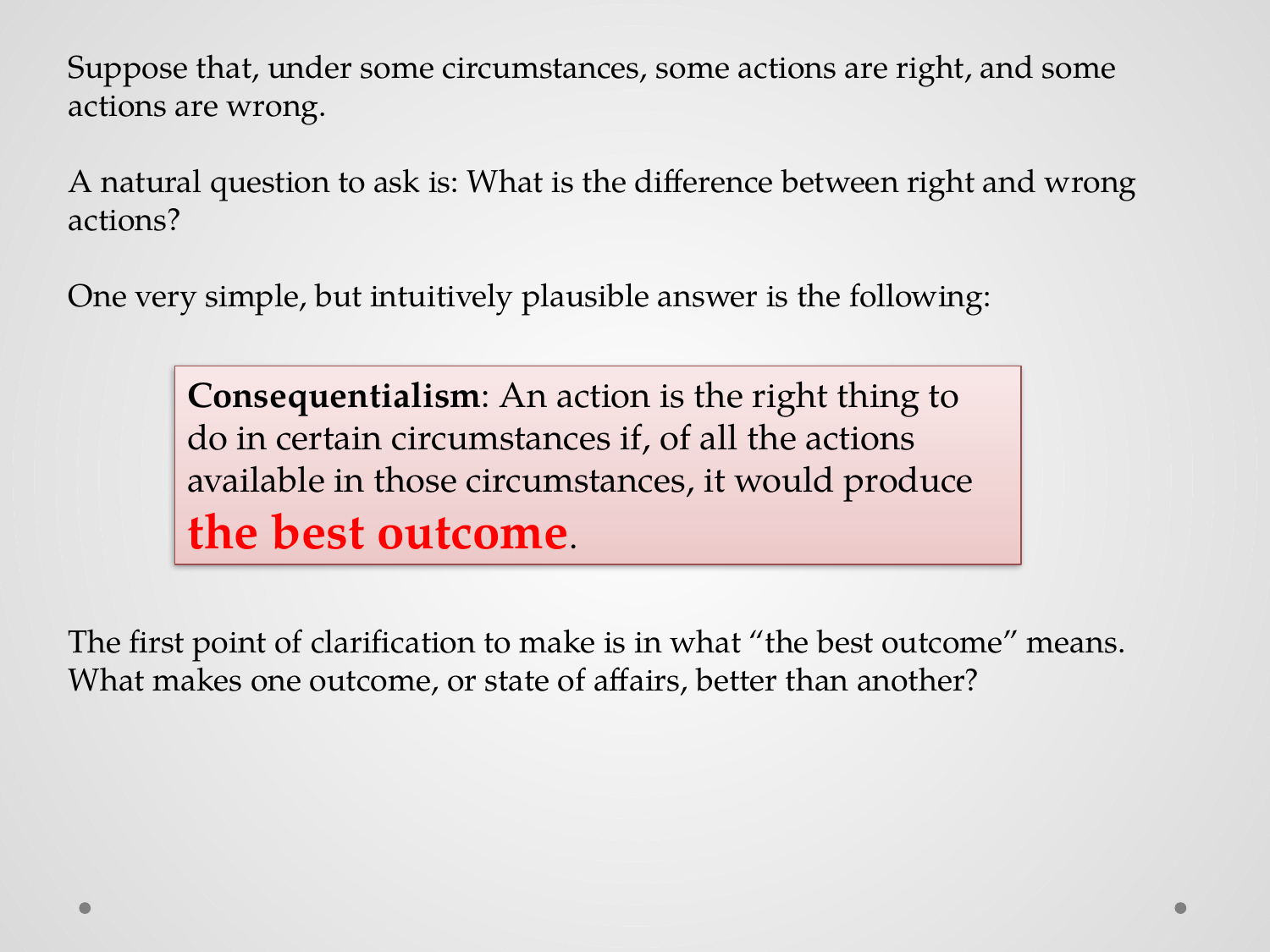

Suppose that, under some circumstances, some actions are right, and some actions are wrong.

A natural question to ask is: What is the difference between right and wrong actions?

One very simple, but intuitively plausible answer is the following:
Consequentialism: An action is the right thing to do in certain circumstances if, of all the actions available in those circumstances, it would produce the best outcome.
The first point of clarification to make is in what “the best outcome” means. What makes one outcome, or state of affairs, better than another?